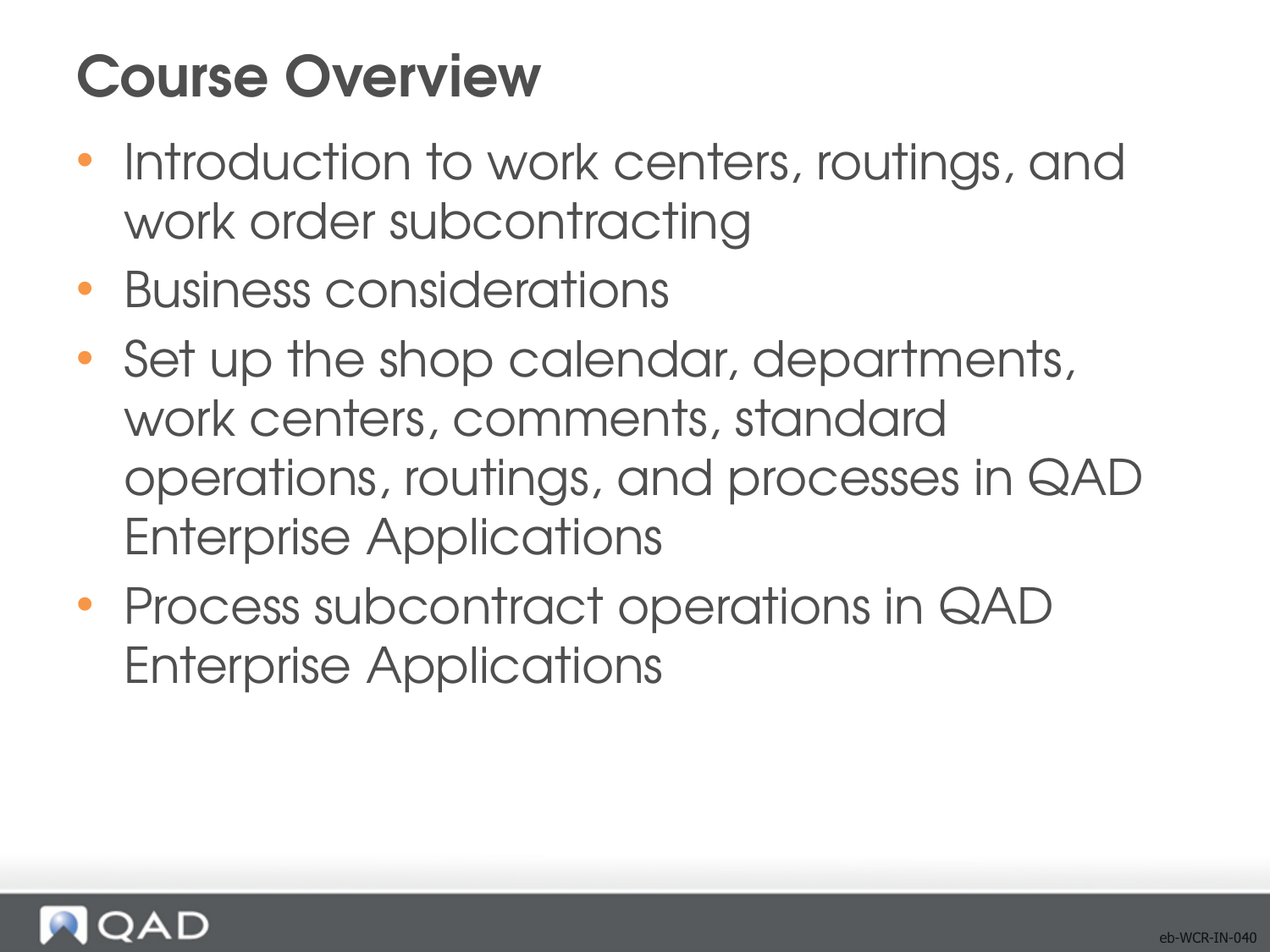

# Course Overview
Introduction to work centers, routings, and work order subcontracting
Business considerations
Set up the shop calendar, departments, work centers, comments, standard operations, routings, and processes in QAD Enterprise Applications
Process subcontract operations in QAD Enterprise Applications
eb-WCR-IN-040